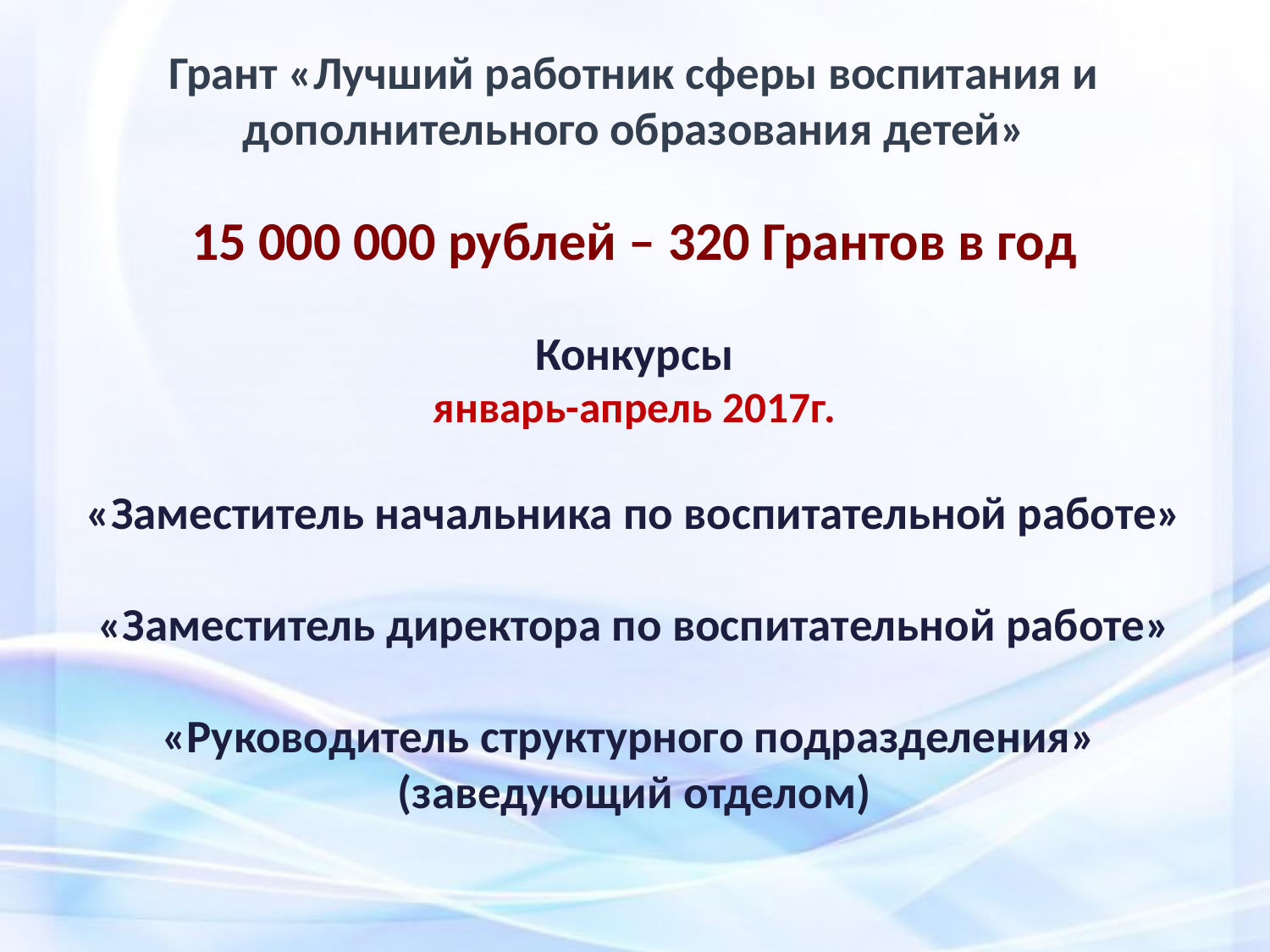

#
Грант «Лучший работник сферы воспитания и дополнительного образования детей»

15 000 000 рублей – 320 Грантов в год

Конкурсы
январь-апрель 2017г.
«Заместитель начальника по воспитательной работе»

«Заместитель директора по воспитательной работе»

«Руководитель структурного подразделения»
(заведующий отделом)